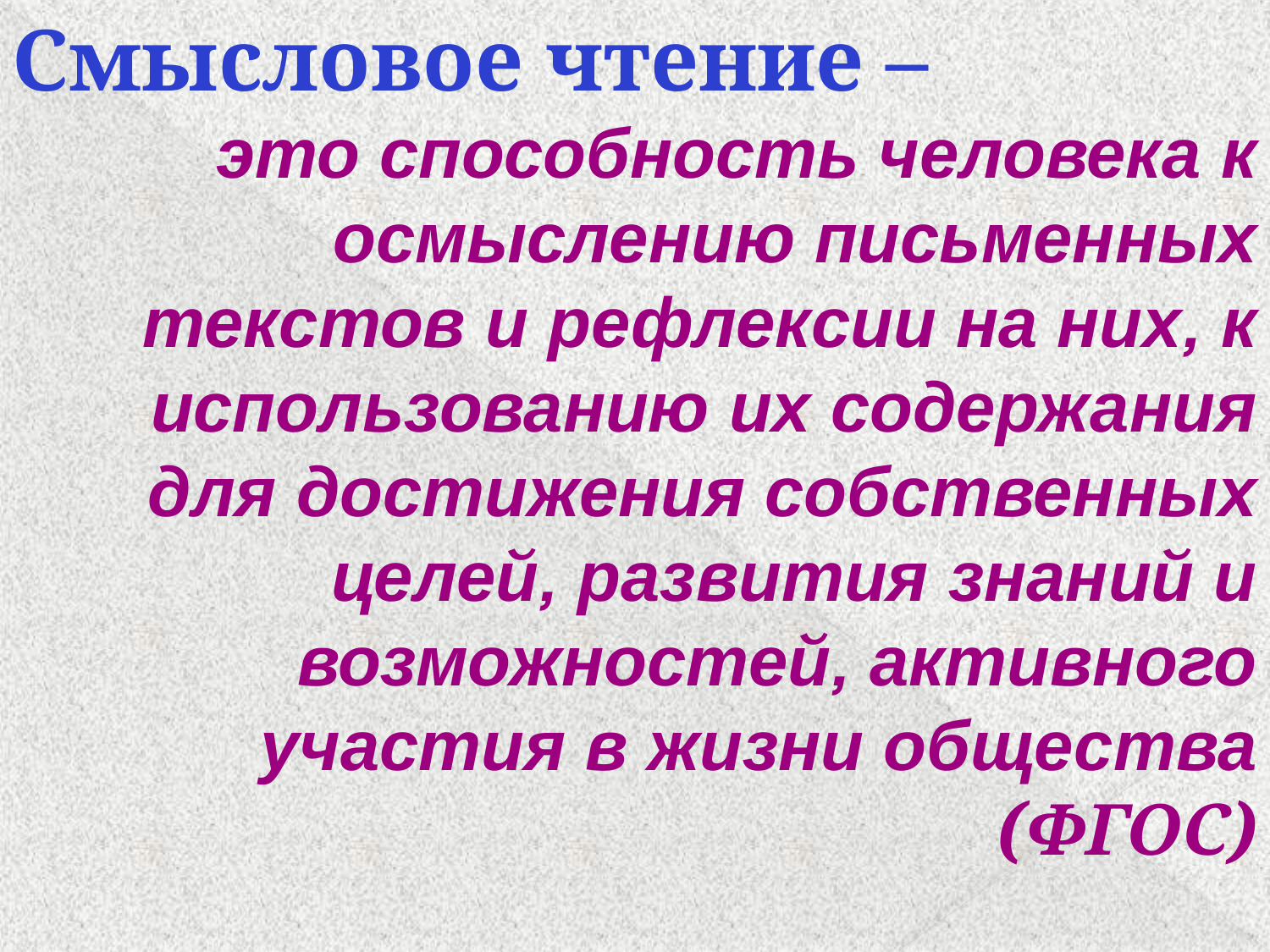

Смысловое чтение –
это способность человека к осмыслению письменных текстов и рефлексии на них, к использованию их содержания для достижения собственных целей, развития знаний и возможностей, активного участия в жизни общества
(ФГОС)